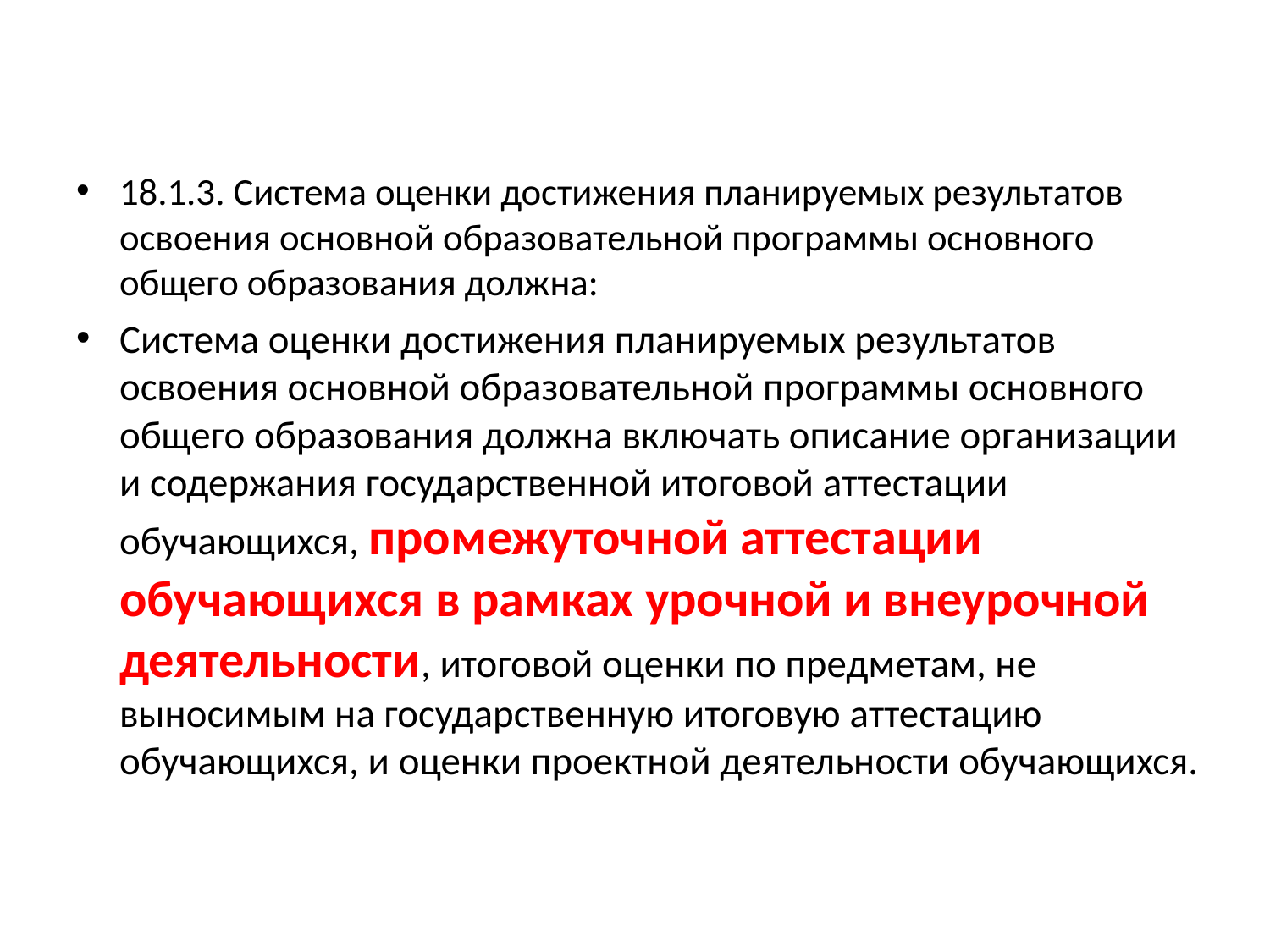

18.1.3. Система оценки достижения планируемых результатов освоения основной образовательной программы основного общего образования должна:
Система оценки достижения планируемых результатов освоения основной образовательной программы основного общего образования должна включать описание организации и содержания государственной итоговой аттестации обучающихся, промежуточной аттестации обучающихся в рамках урочной и внеурочной деятельности, итоговой оценки по предметам, не выносимым на государственную итоговую аттестацию обучающихся, и оценки проектной деятельности обучающихся.